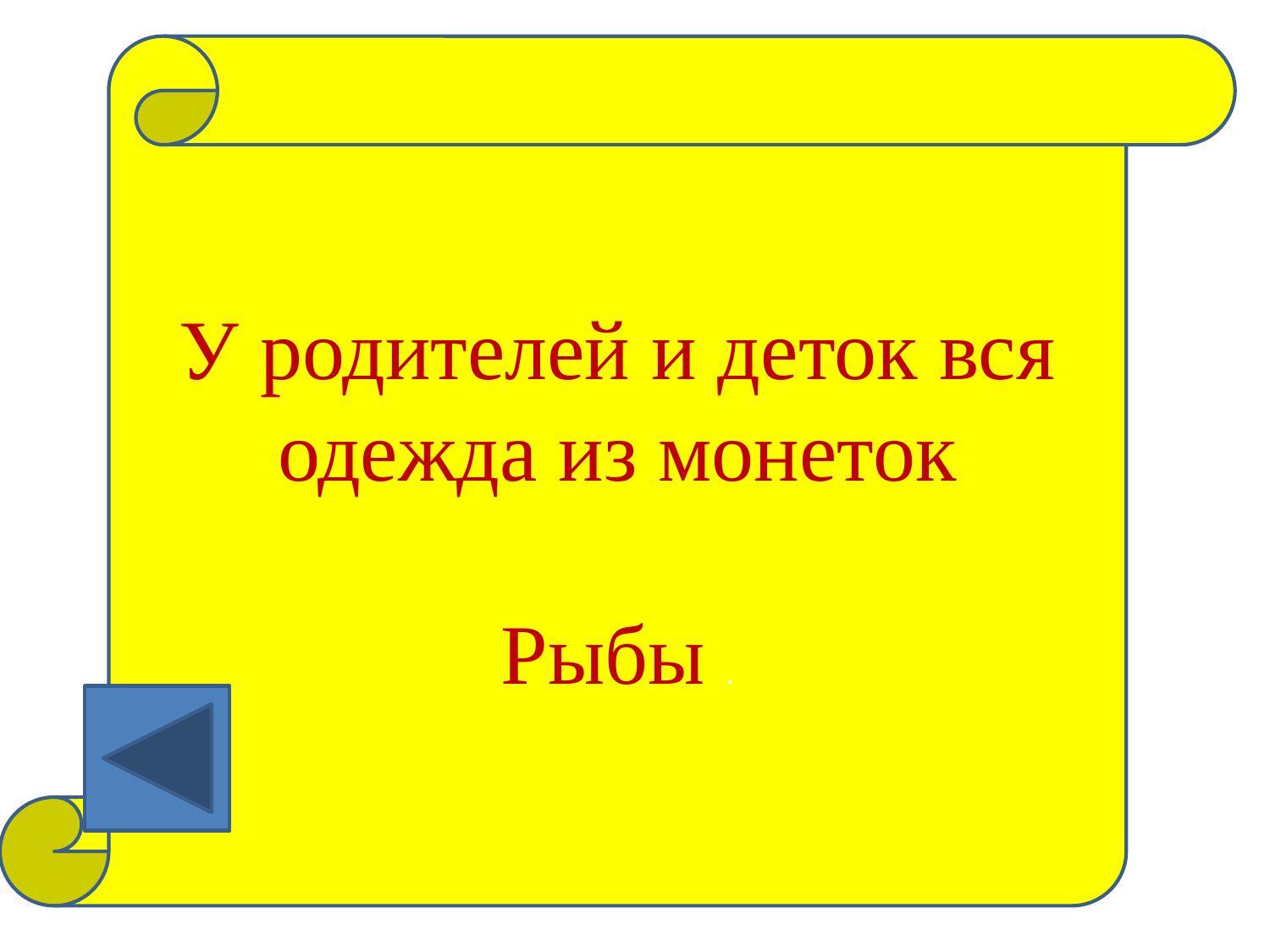

У родителей и деток вся одежда из монеток

Рыбы .
#